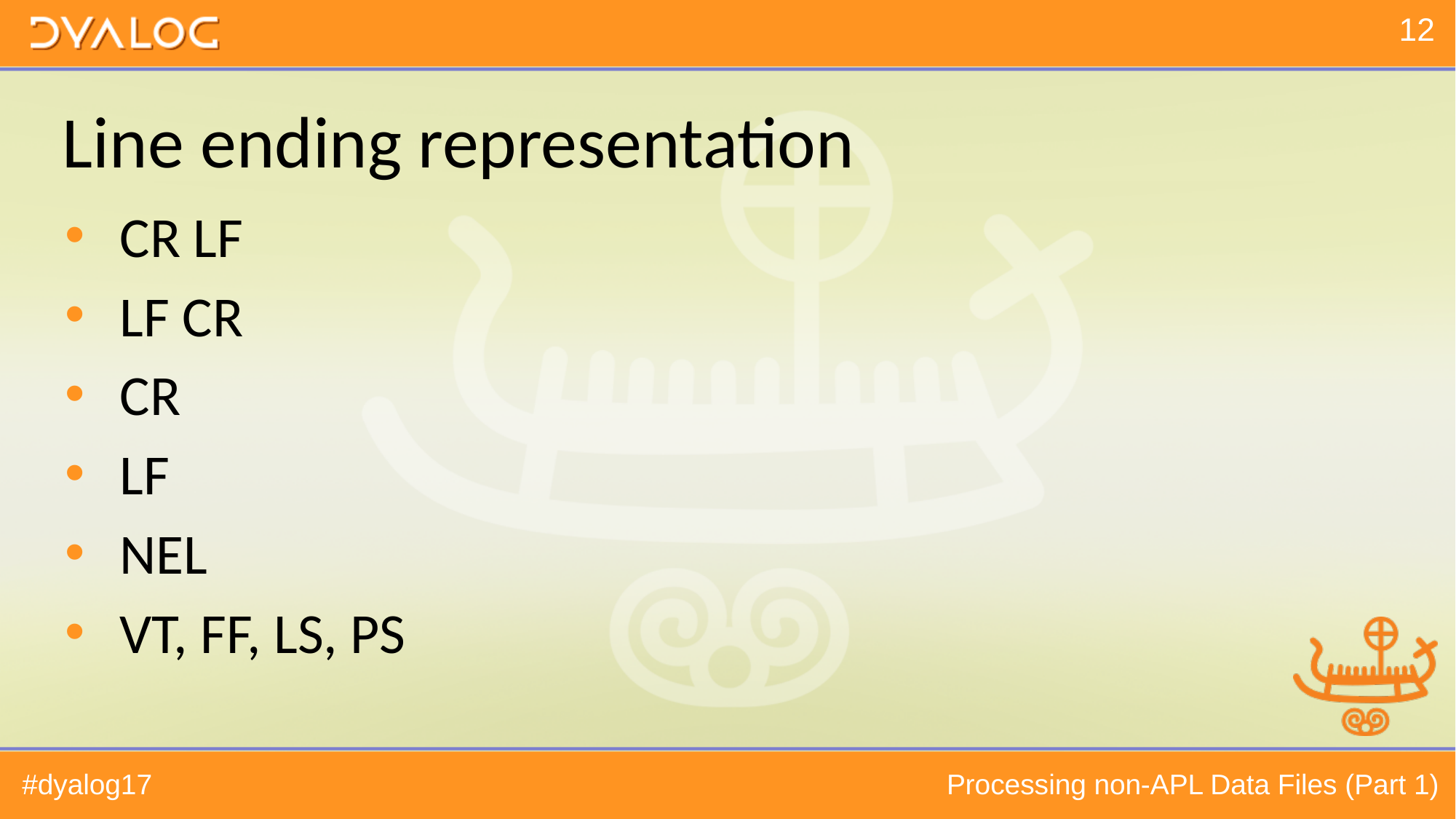

# Line ending representation

CR LF
LF CR
CR
LF
NEL
VT, FF, LS, PS